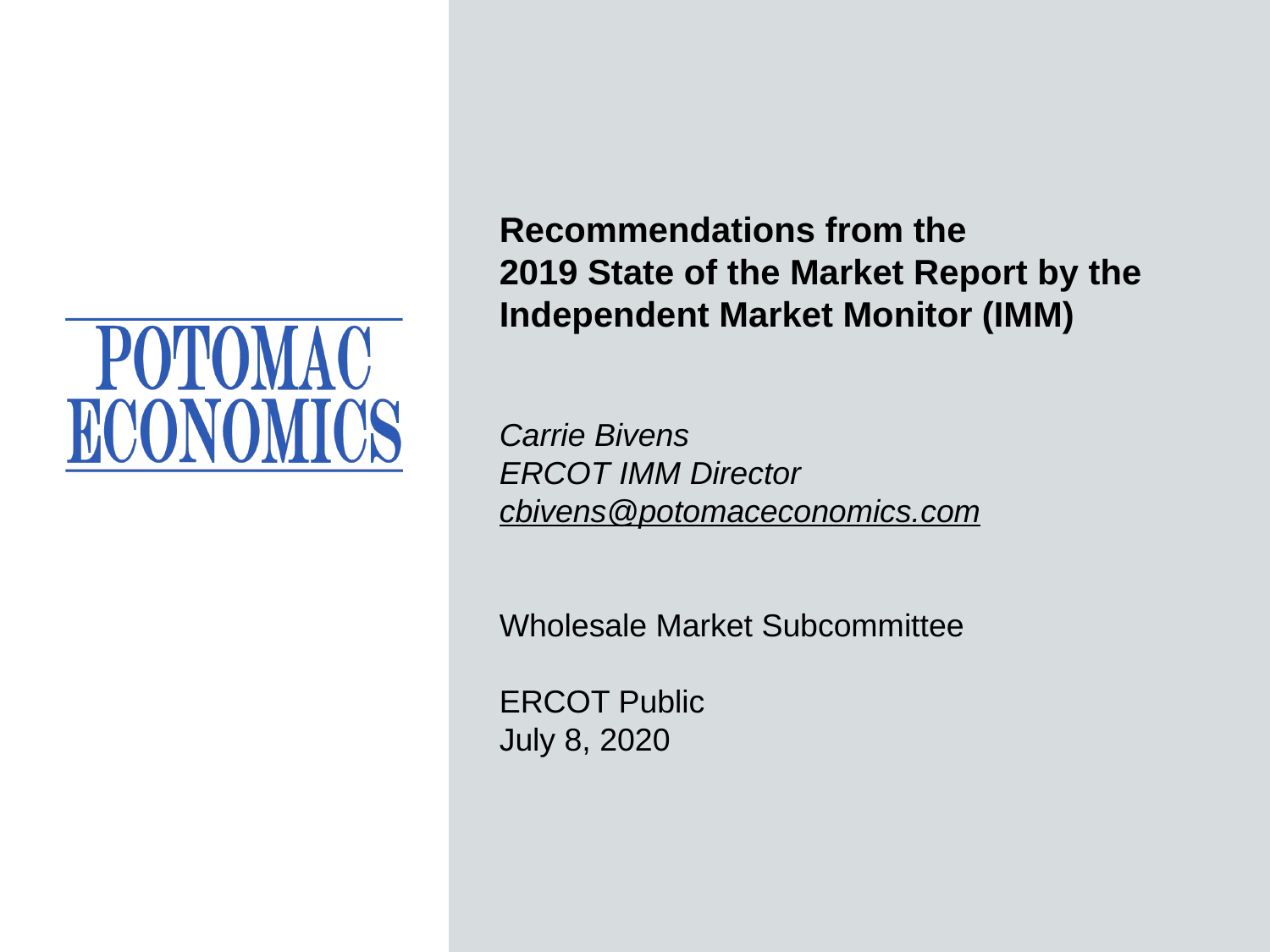

Recommendations from the
2019 State of the Market Report by the Independent Market Monitor (IMM)

Carrie Bivens
ERCOT IMM Director
cbivens@potomaceconomics.com

Wholesale Market Subcommittee

ERCOT Public
July 8, 2020